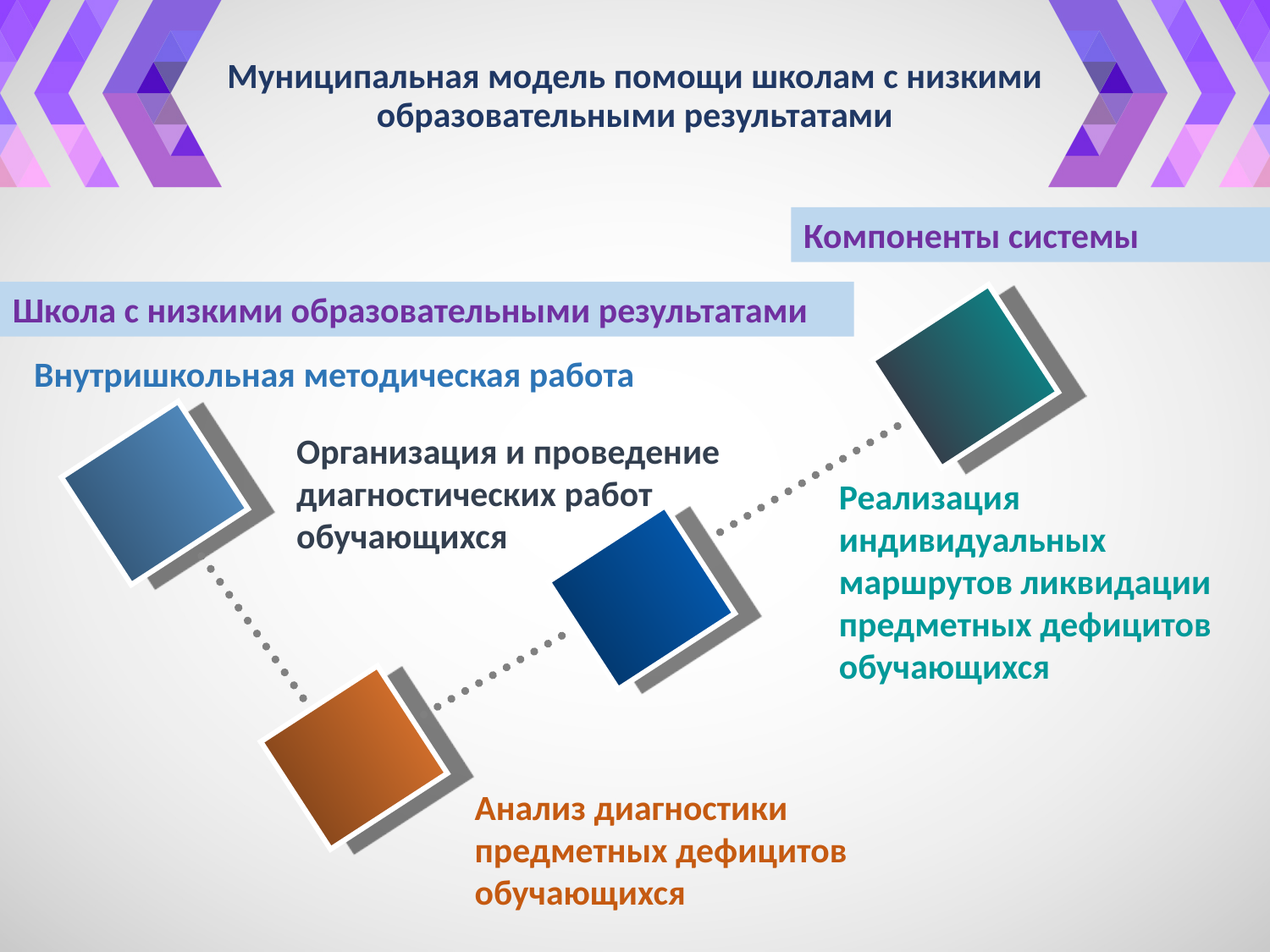

# Муниципальная модель помощи школам с низкими образовательными результатами
Компоненты системы
Школа с низкими образовательными результатами

Внутришкольная методическая работа
Организация и проведение диагностических работ
обучающихся
Реализация
индивидуальных
маршрутов ликвидации
предметных дефицитов
обучающихся
Анализ диагностики
предметных дефицитов
обучающихся